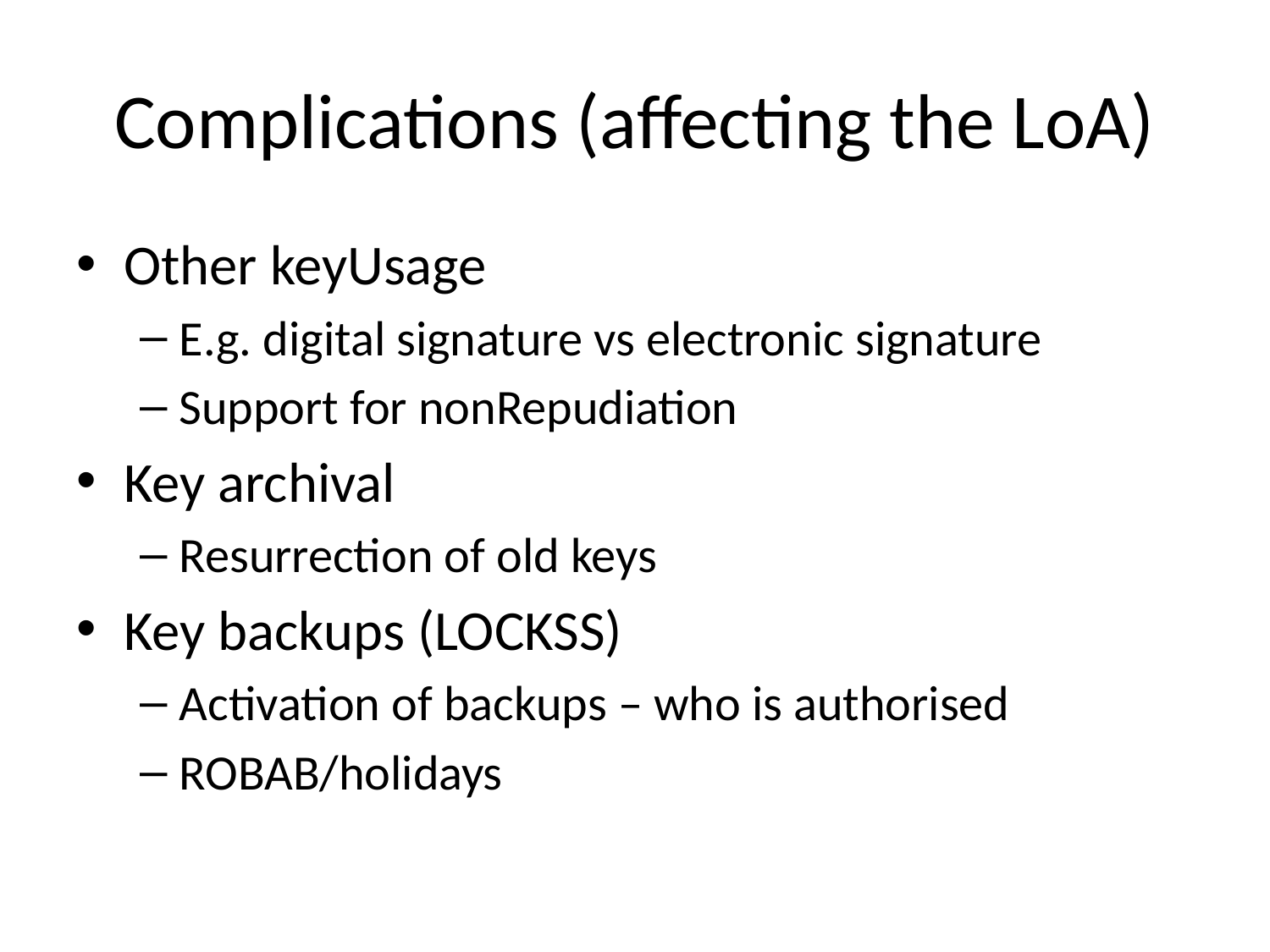

# Complications (affecting the LoA)
Other keyUsage
E.g. digital signature vs electronic signature
Support for nonRepudiation
Key archival
Resurrection of old keys
Key backups (LOCKSS)
Activation of backups – who is authorised
ROBAB/holidays